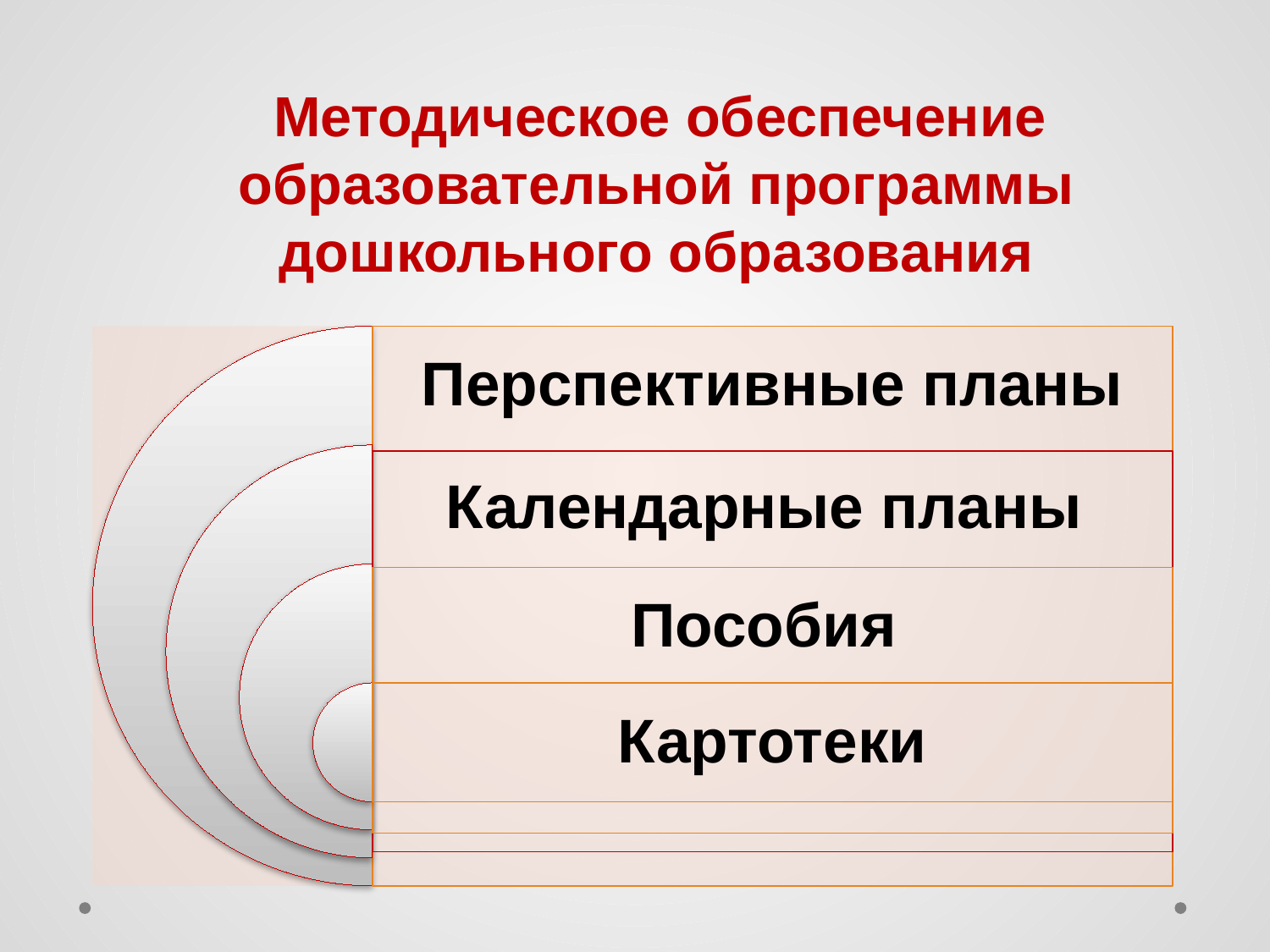

Методическое обеспечение образовательной программы дошкольного образования

Перспективные планы
Календарные планы
Пособия
Картотеки